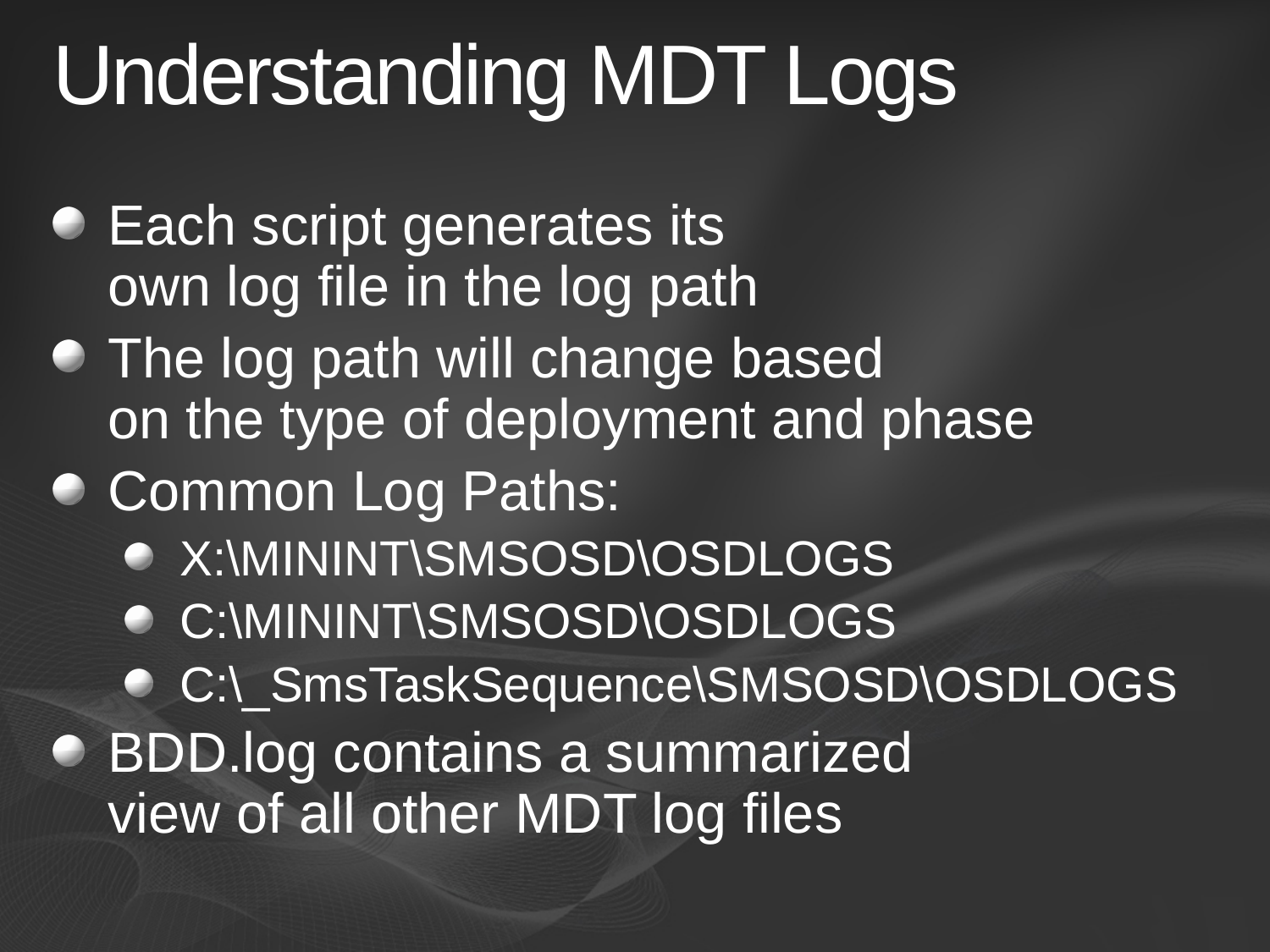

# Understanding MDT Logs
Each script generates its
own log file in the log path
The log path will change based
on the type of deployment and phase
Common Log Paths:
X:\MININT\SMSOSD\OSDLOGS
C:\MININT\SMSOSD\OSDLOGS
C:\_SmsTaskSequence\SMSOSD\OSDLOGS
BDD.log contains a summarized
view of all other MDT log files